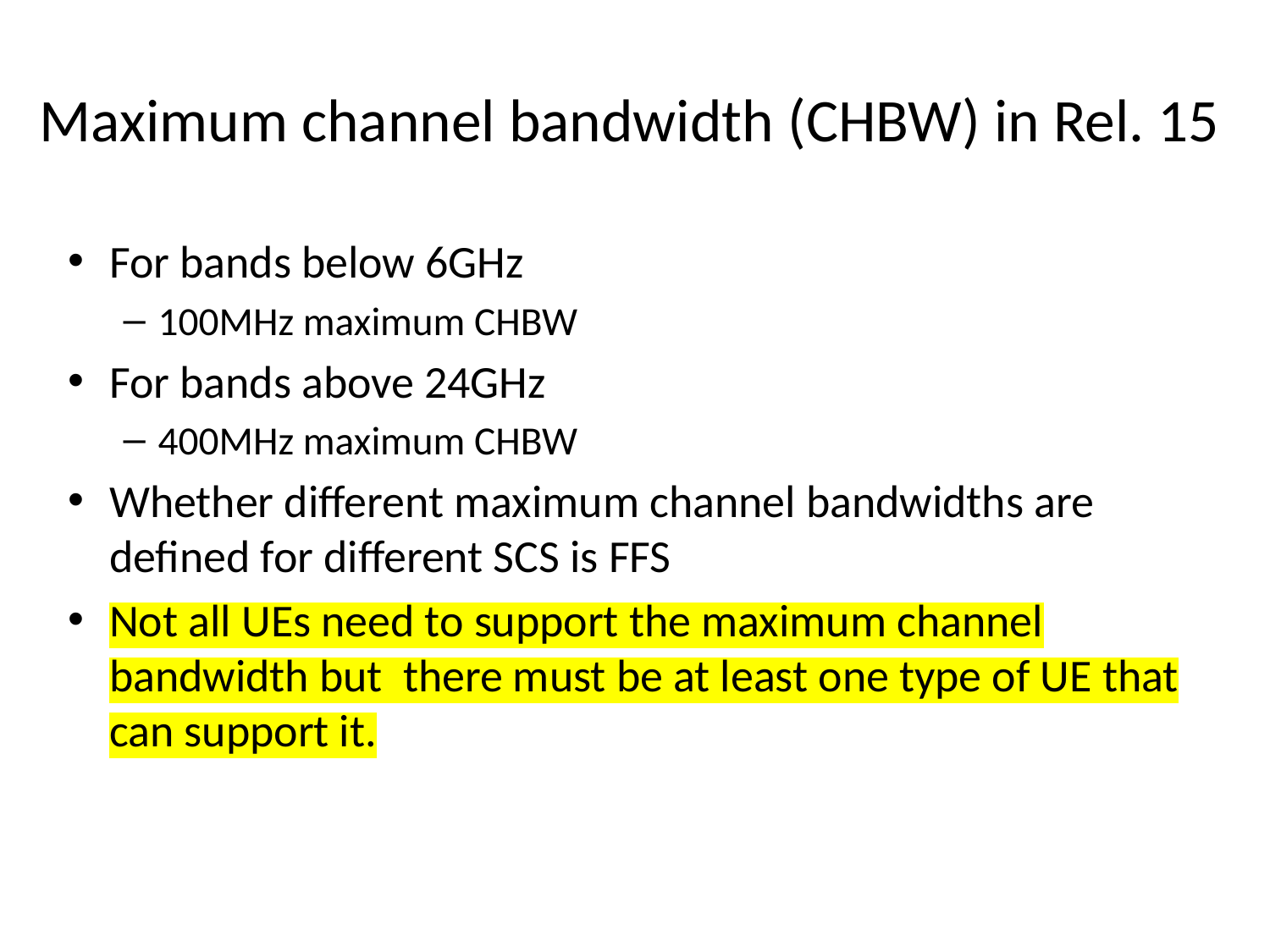

# Maximum channel bandwidth (CHBW) in Rel. 15
For bands below 6GHz
100MHz maximum CHBW
For bands above 24GHz
400MHz maximum CHBW
Whether different maximum channel bandwidths are defined for different SCS is FFS
Not all UEs need to support the maximum channel bandwidth but  there must be at least one type of UE that can support it.